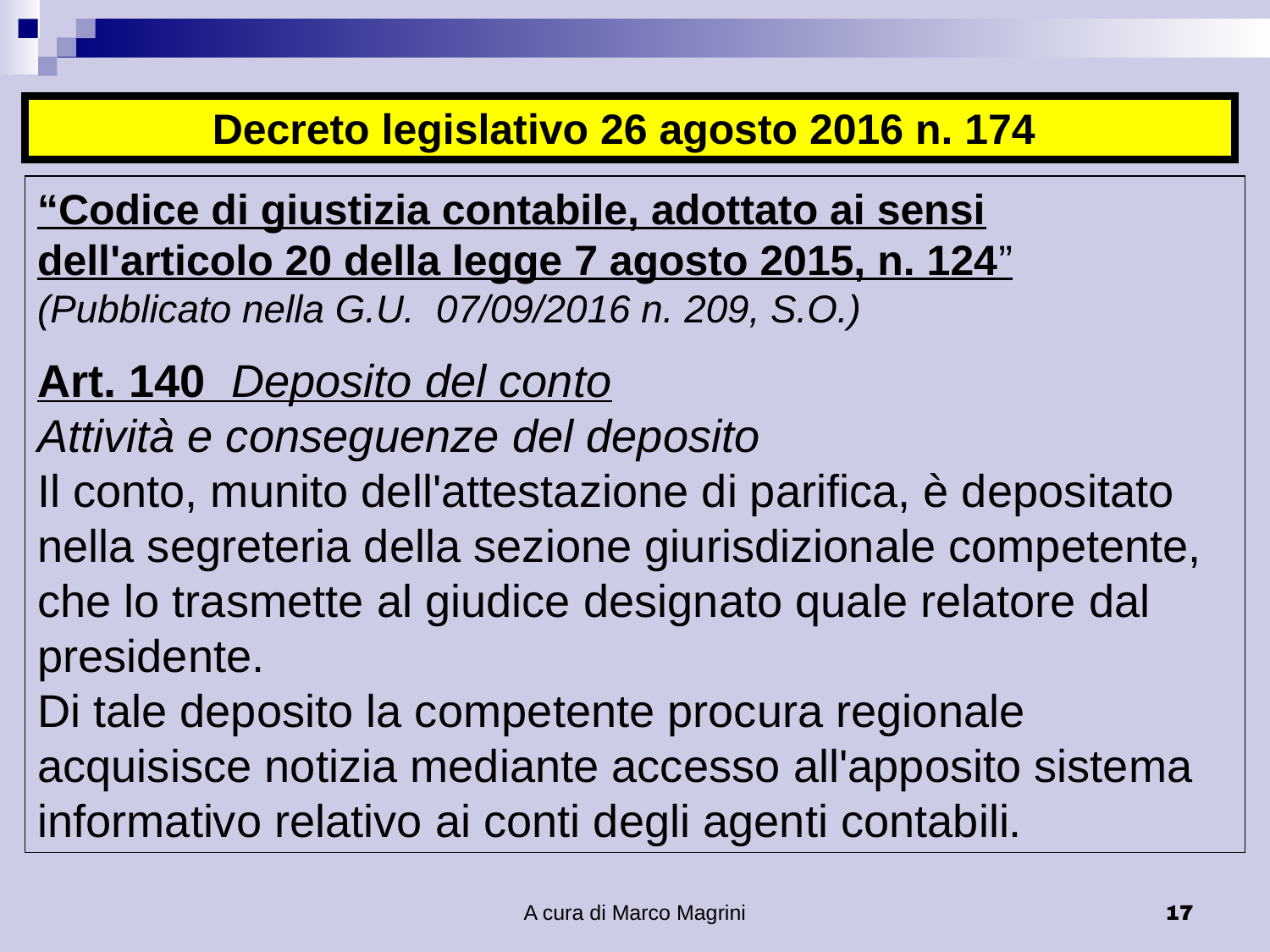

Decreto legislativo 26 agosto 2016 n. 174
“Codice di giustizia contabile, adottato ai sensi dell'articolo 20 della legge 7 agosto 2015, n. 124”
(Pubblicato nella G.U.  07/09/2016 n. 209, S.O.)

Art. 140  Deposito del conto
Attività e conseguenze del deposito
Il conto, munito dell'attestazione di parifica, è depositato nella segreteria della sezione giurisdizionale competente, che lo trasmette al giudice designato quale relatore dal presidente.
Di tale deposito la competente procura regionale acquisisce notizia mediante accesso all'apposito sistema informativo relativo ai conti degli agenti contabili.

A cura di Marco Magrini
17